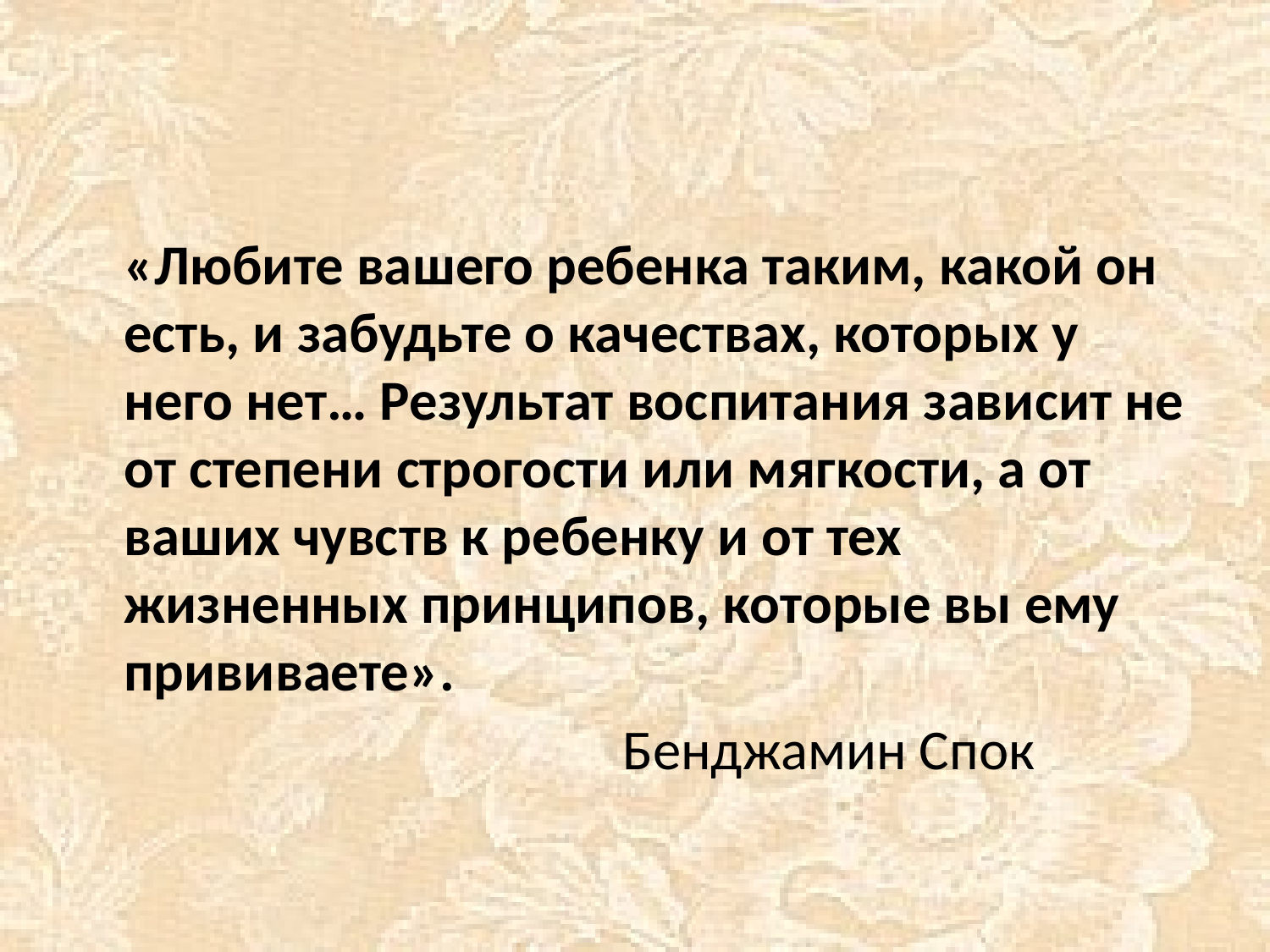

#
	«Любите вашего ребенка таким, какой он есть, и забудьте о качествах, которых у него нет… Результат воспитания зависит не от степени строгости или мягкости, а от ваших чувств к ребенку и от тех жизненных принципов, которые вы ему прививаете».
                                           Бенджамин Спок